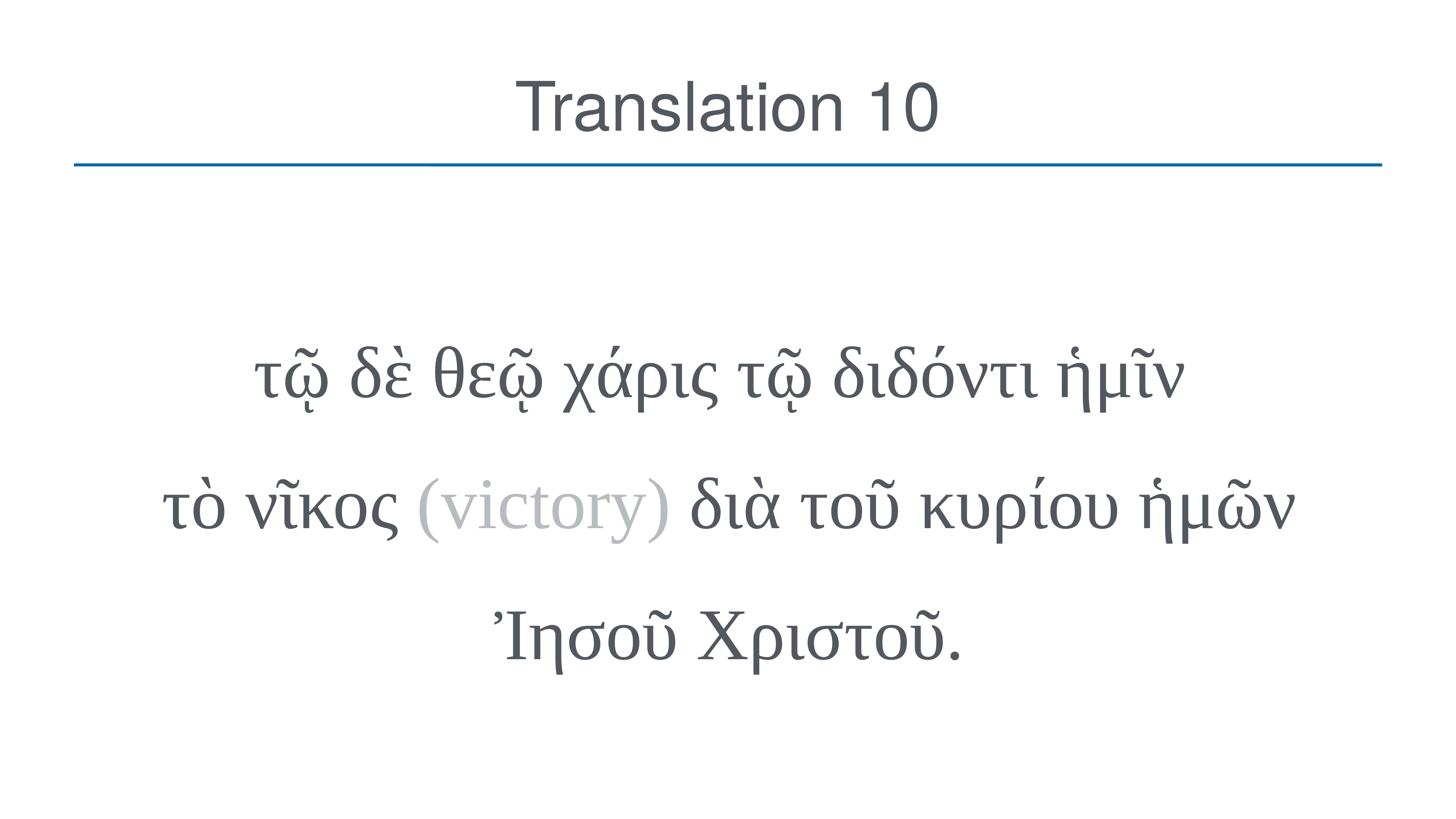

# Translation 10
τῷ δὲ θεῷ χάρις τῷ διδόντι ἡμῖν
τὸ νῖκος (victory) διὰ τοῦ κυρίου ἡμῶν Ἰησοῦ Χριστοῦ.